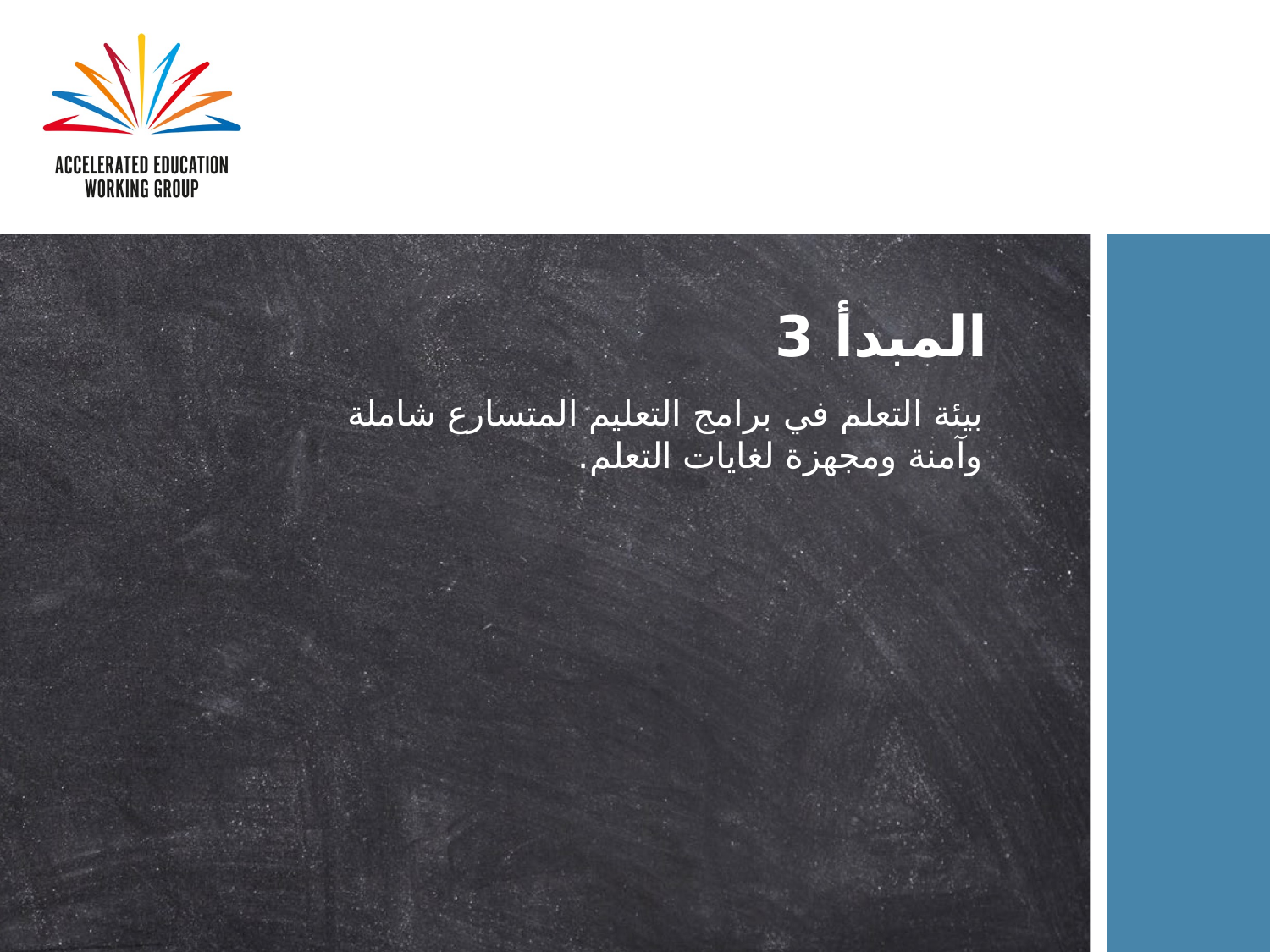

المبدأ 3
بيئة التعلم في برامج التعليم المتسارع شاملة وآمنة ومجهزة لغايات التعلم.